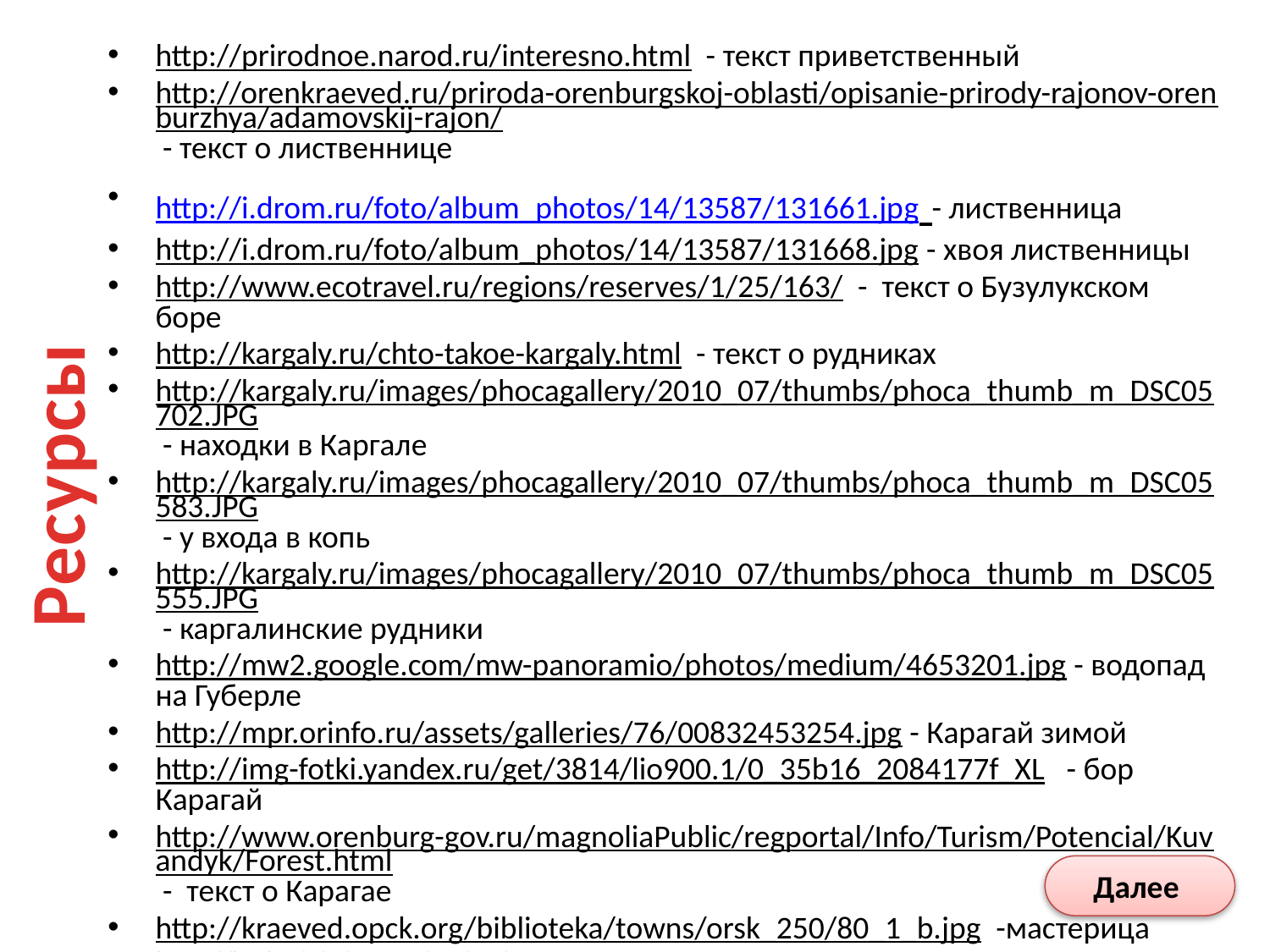

http://prirodnoe.narod.ru/interesno.html  - текст приветственный
http://orenkraeved.ru/priroda-orenburgskoj-oblasti/opisanie-prirody-rajonov-orenburzhya/adamovskij-rajon/ - текст о лиственнице
http://i.drom.ru/foto/album_photos/14/13587/131661.jpg - лиственница
http://i.drom.ru/foto/album_photos/14/13587/131668.jpg - хвоя лиственницы
http://www.ecotravel.ru/regions/reserves/1/25/163/  -  текст о Бузулукском боре
http://kargaly.ru/chto-takoe-kargaly.html  - текст о рудниках
http://kargaly.ru/images/phocagallery/2010_07/thumbs/phoca_thumb_m_DSC05702.JPG - находки в Каргале
http://kargaly.ru/images/phocagallery/2010_07/thumbs/phoca_thumb_m_DSC05583.JPG - у входа в копь
http://kargaly.ru/images/phocagallery/2010_07/thumbs/phoca_thumb_m_DSC05555.JPG - каргалинские рудники
http://mw2.google.com/mw-panoramio/photos/medium/4653201.jpg - водопад на Губерле
http://mpr.orinfo.ru/assets/galleries/76/00832453254.jpg - Карагай зимой
http://img-fotki.yandex.ru/get/3814/lio900.1/0_35b16_2084177f_XL   - бор Карагай
http://www.orenburg-gov.ru/magnoliaPublic/regportal/Info/Turism/Potencial/Kuvandyk/Forest.html -  текст о Карагае
http://kraeved.opck.org/biblioteka/towns/orsk_250/80_1_b.jpg  -мастерица
http://kp.by/f/4/image/95/04/340495.jpg -  платок в кольце
http://www.tpp.novotroitsk.ru/IMG/danila/Danila02.jpg - изделие из камня

# Ресурсы
Далее